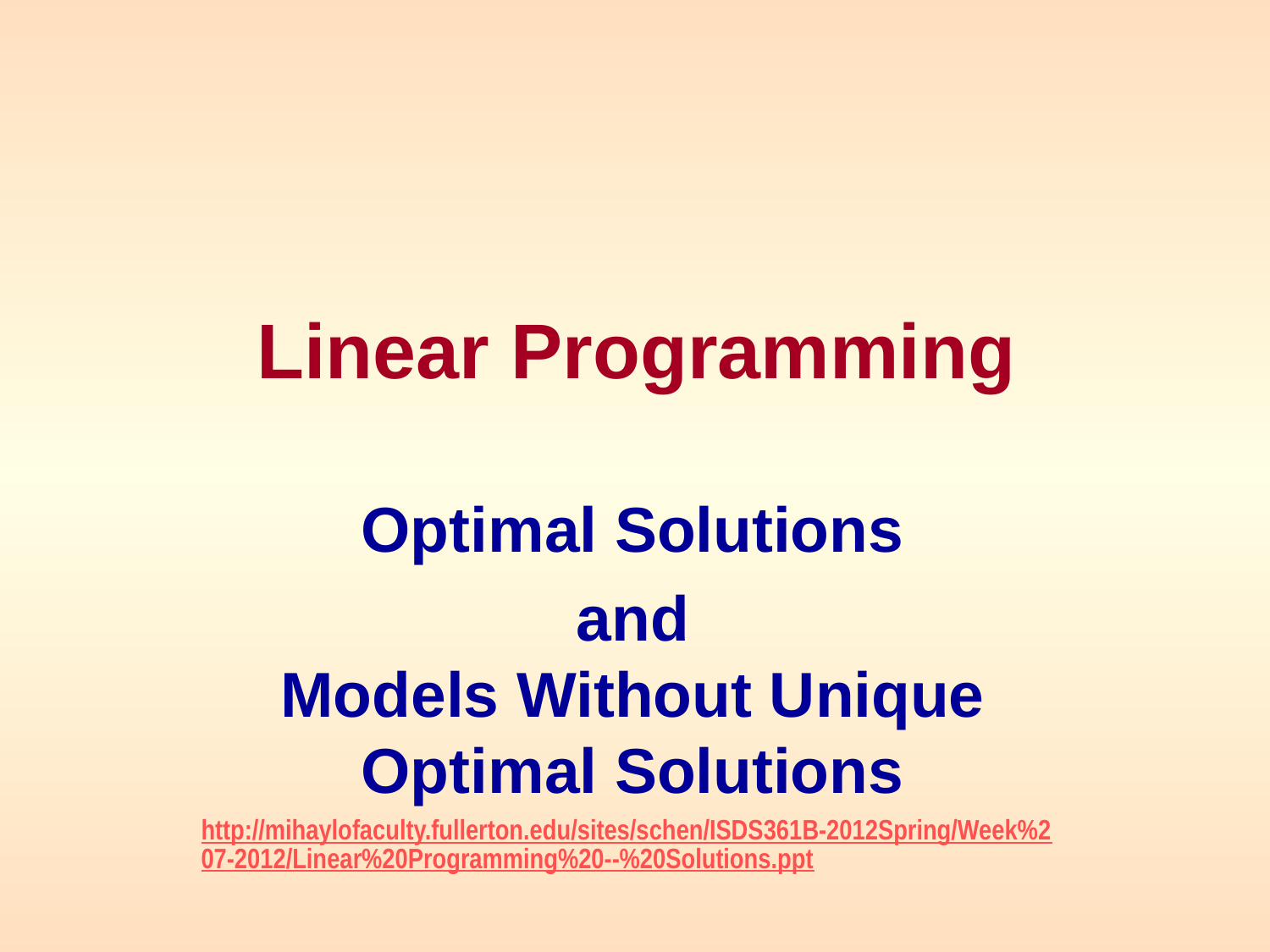

# Linear Programming
Optimal Solutions
and
Models Without Unique Optimal Solutions
http://mihaylofaculty.fullerton.edu/sites/schen/ISDS361B-2012Spring/Week%207-2012/Linear%20Programming%20--%20Solutions.ppt